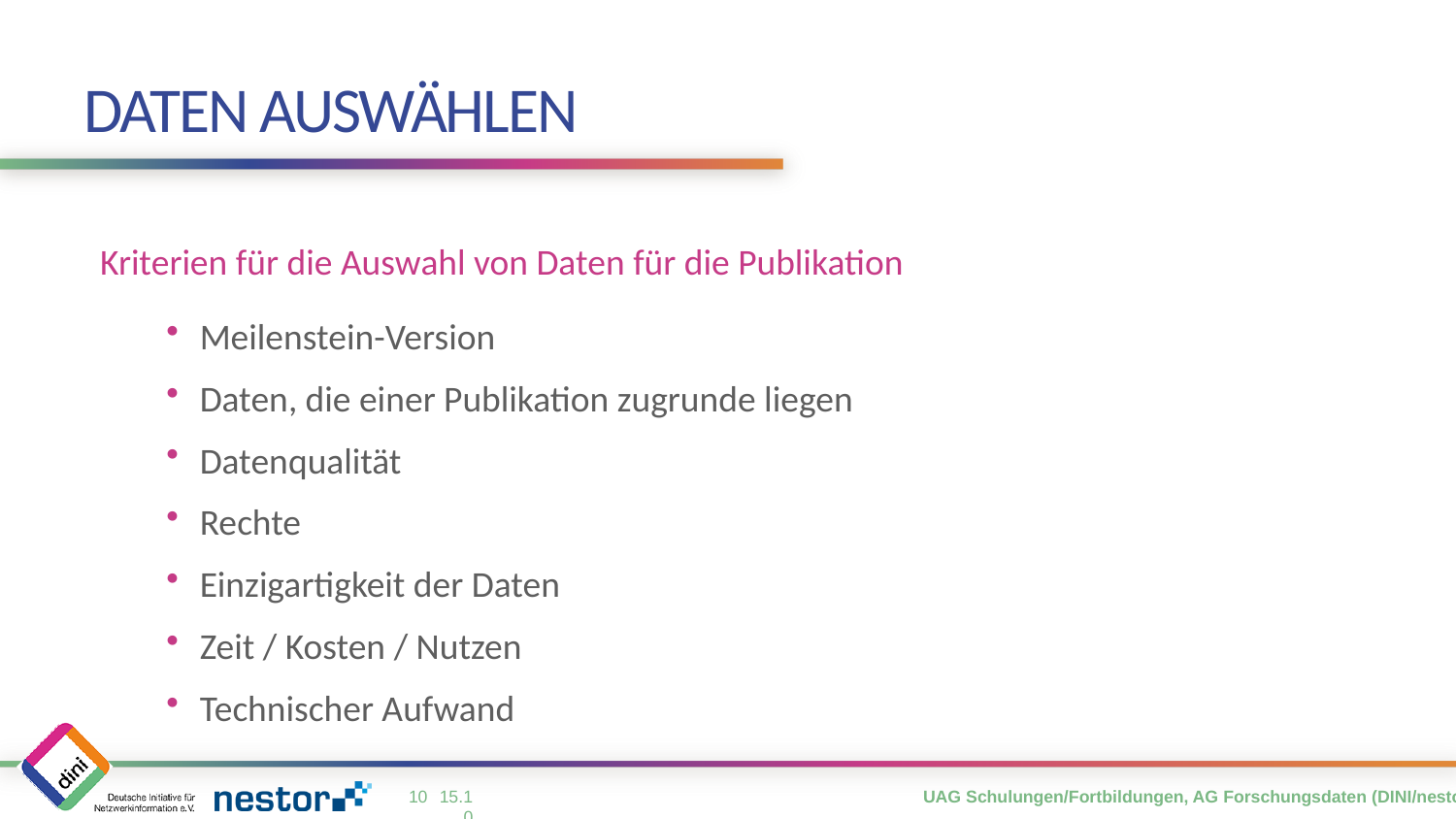

# Daten Auswählen
Kriterien für die Auswahl von Daten für die Publikation
Meilenstein-Version
Daten, die einer Publikation zugrunde liegen
Datenqualität
Rechte
Einzigartigkeit der Daten
Zeit / Kosten / Nutzen
Technischer Aufwand
10
15.10